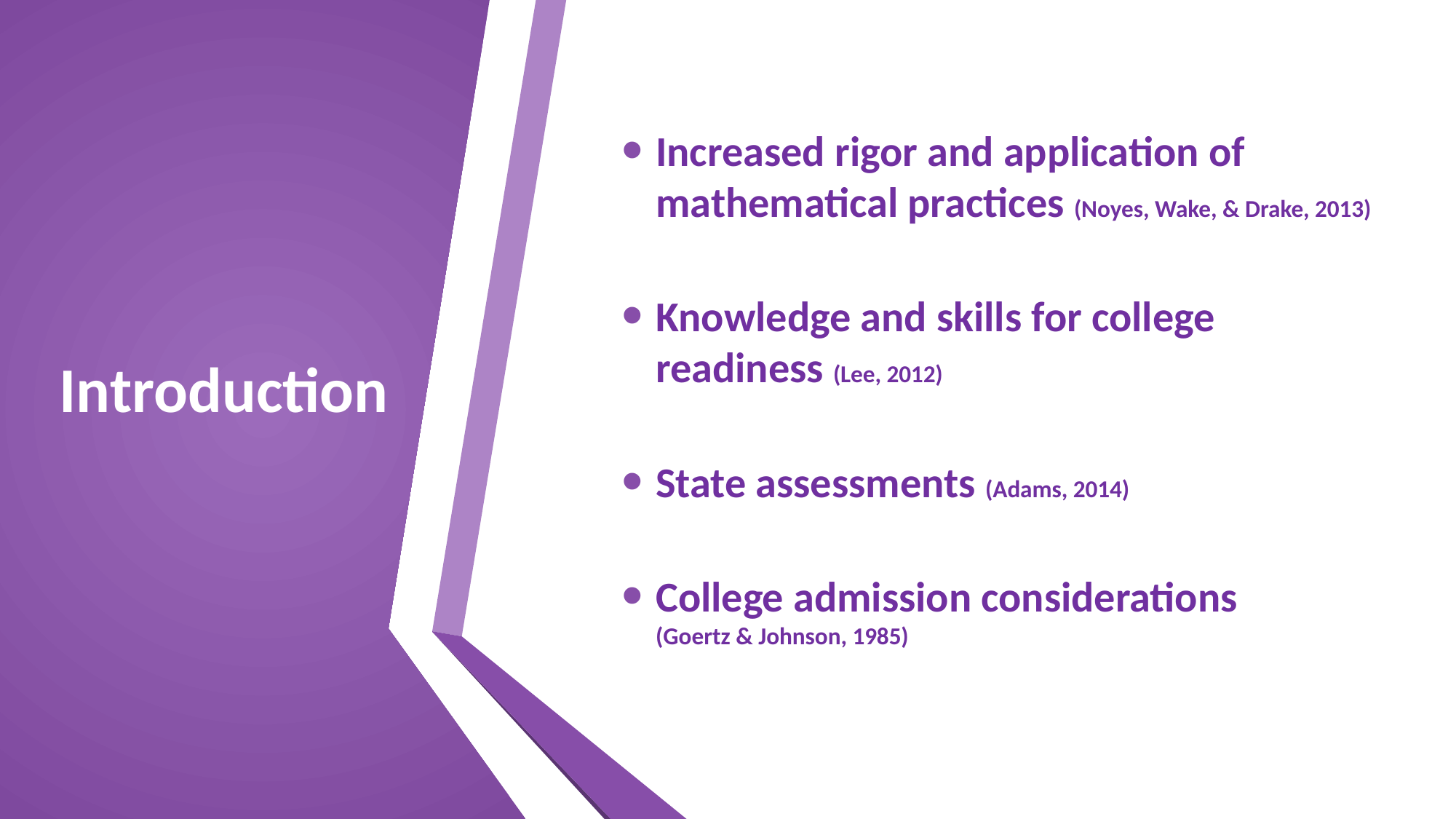

# Introduction
Increased rigor and application of mathematical practices (Noyes, Wake, & Drake, 2013)
Knowledge and skills for college readiness (Lee, 2012)
State assessments (Adams, 2014)
College admission considerations
(Goertz & Johnson, 1985)